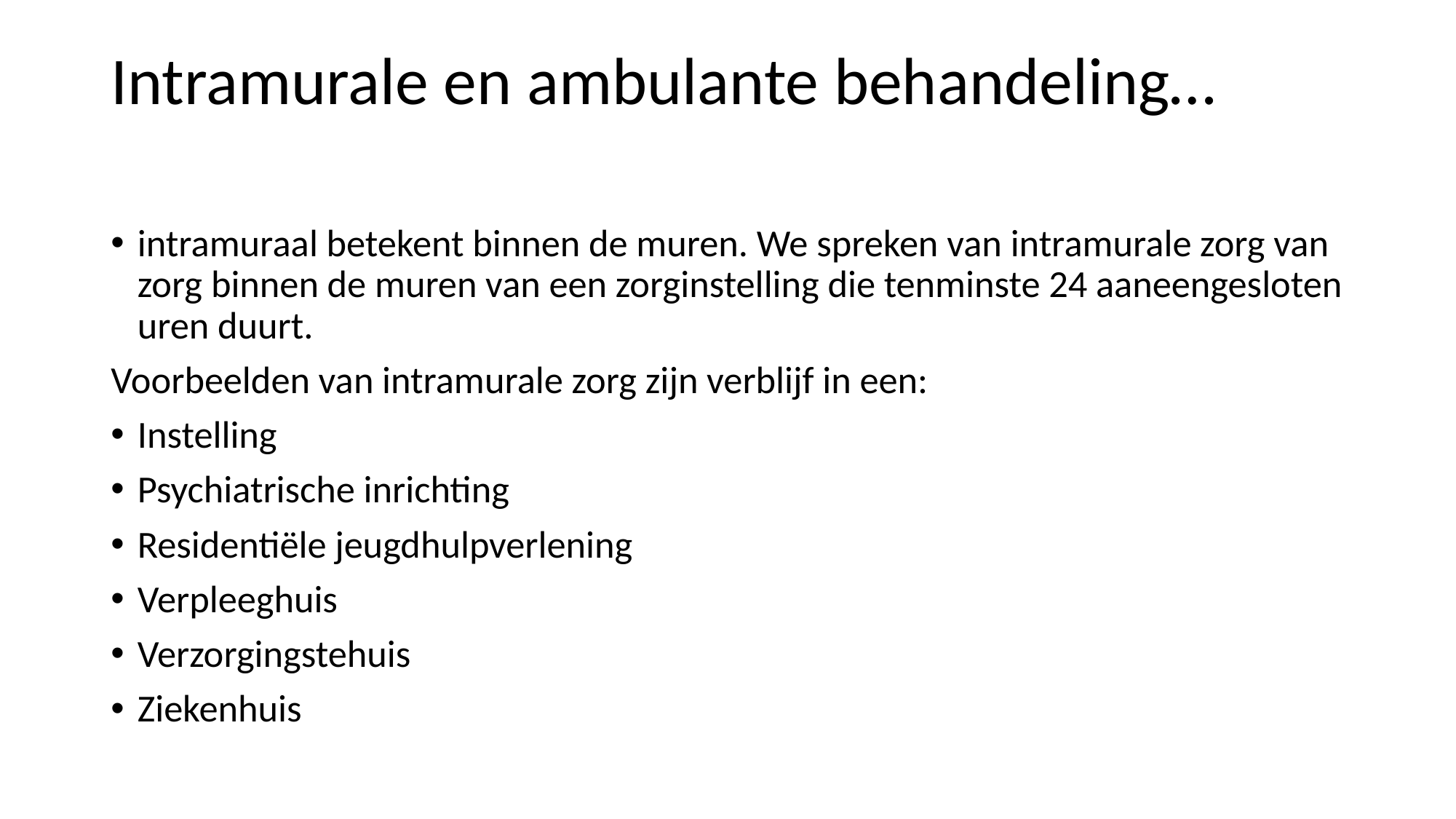

# Intramurale en ambulante behandeling…
intramuraal betekent binnen de muren. We spreken van intramurale zorg van zorg binnen de muren van een zorginstelling die tenminste 24 aaneengesloten uren duurt.
Voorbeelden van intramurale zorg zijn verblijf in een:
Instelling
Psychiatrische inrichting
Residentiële jeugdhulpverlening
Verpleeghuis
Verzorgingstehuis
Ziekenhuis